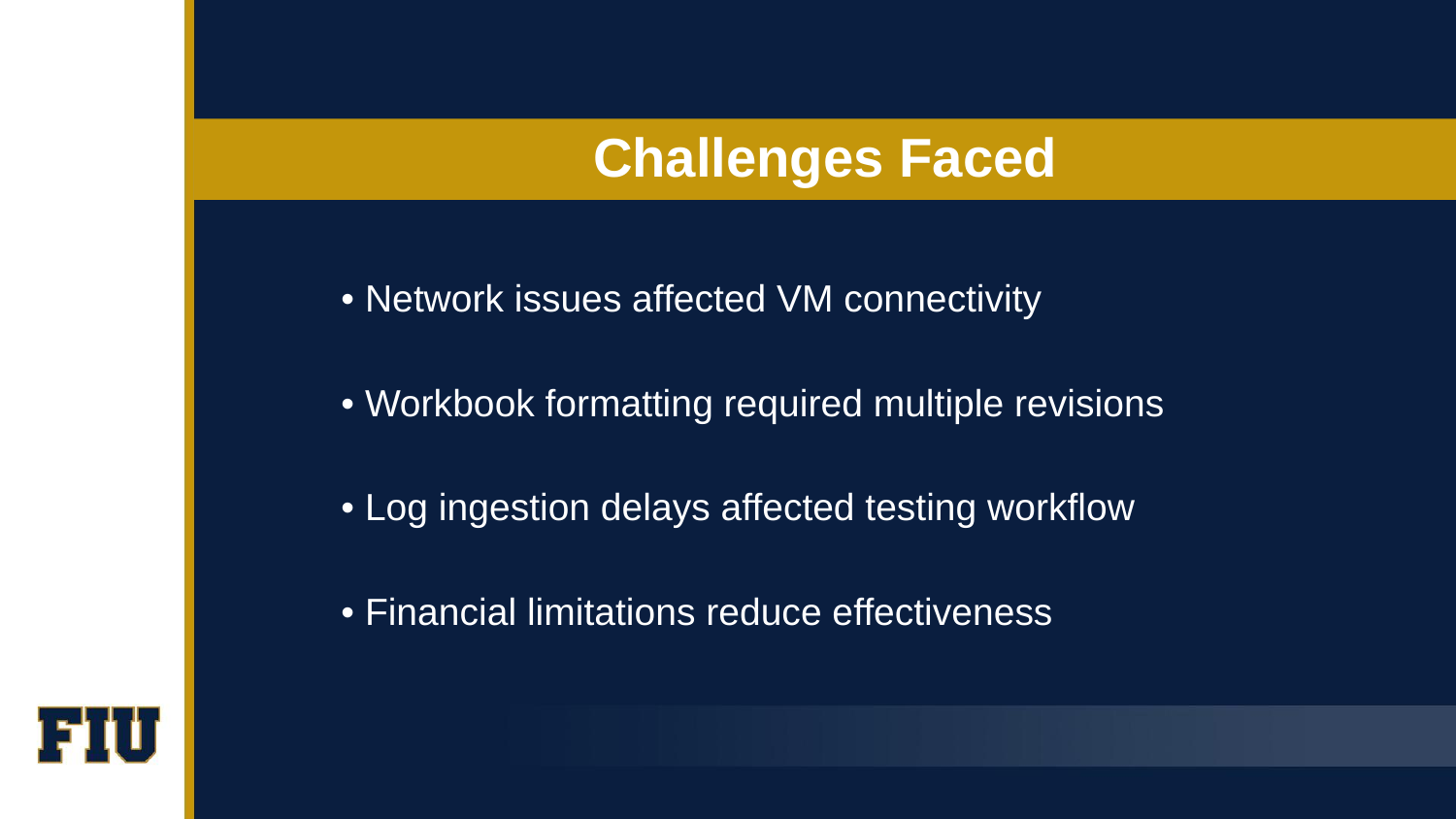

# Challenges Faced

• Network issues affected VM connectivity

• Workbook formatting required multiple revisions

• Log ingestion delays affected testing workflow

• Financial limitations reduce effectiveness